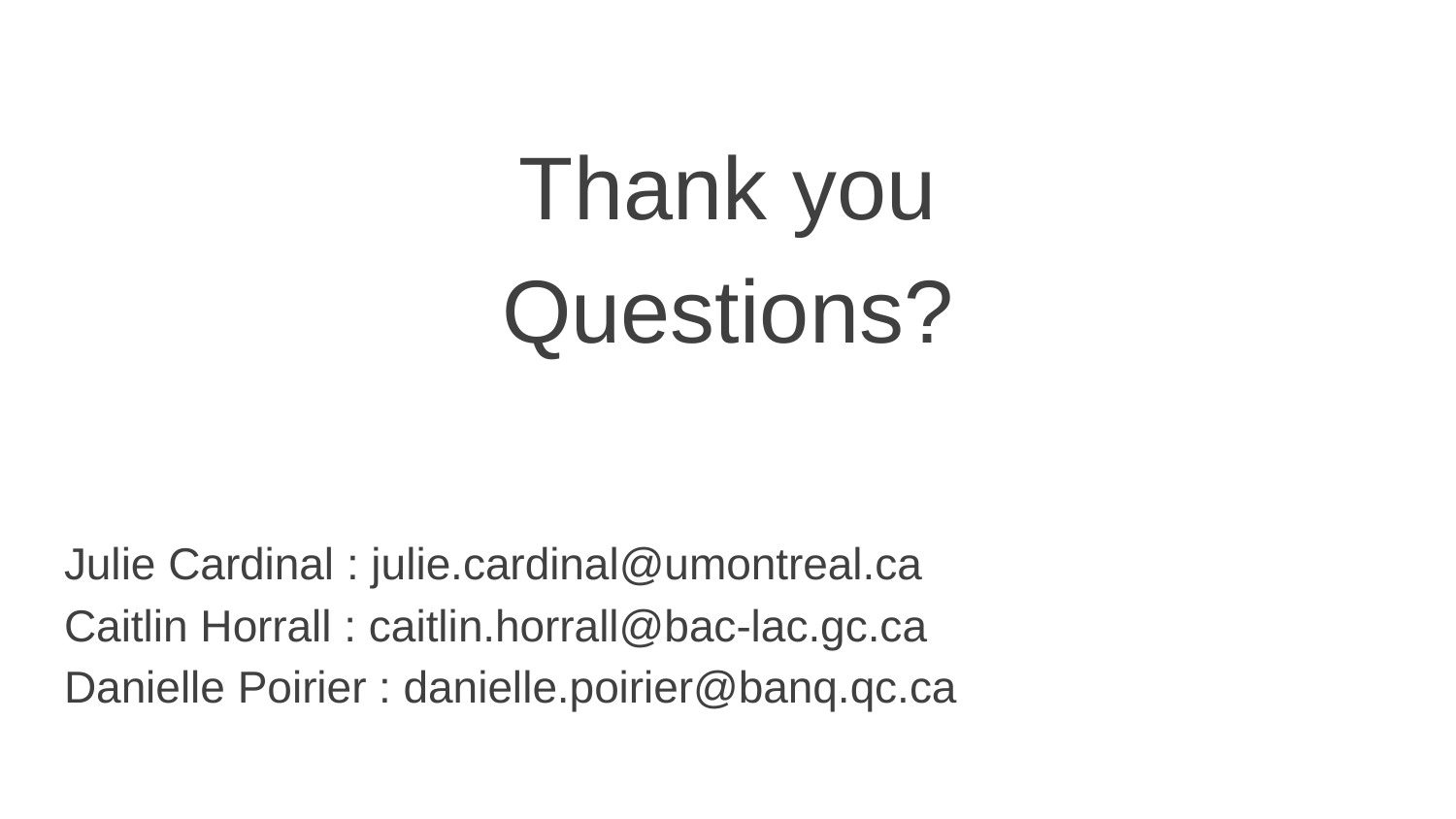

Thank you
Questions?

Julie Cardinal : julie.cardinal@umontreal.ca
Caitlin Horrall : caitlin.horrall@bac-lac.gc.ca
Danielle Poirier : danielle.poirier@banq.qc.ca